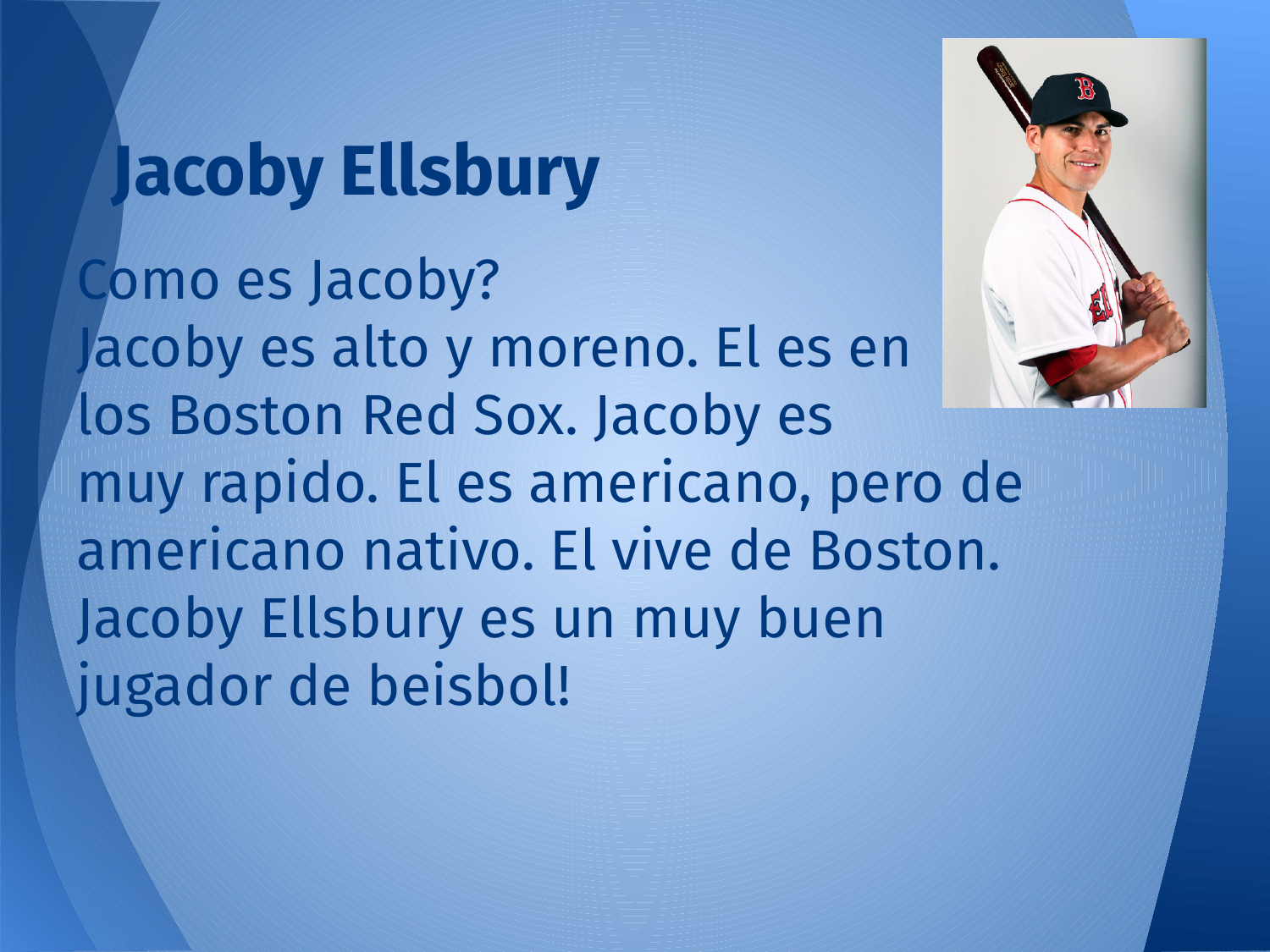

# Jacoby Ellsbury

Como es Jacoby?
Jacoby es alto y moreno. El es en
los Boston Red Sox. Jacoby es
muy rapido. El es americano, pero de
americano nativo. El vive de Boston.
Jacoby Ellsbury es un muy buen
jugador de beisbol!